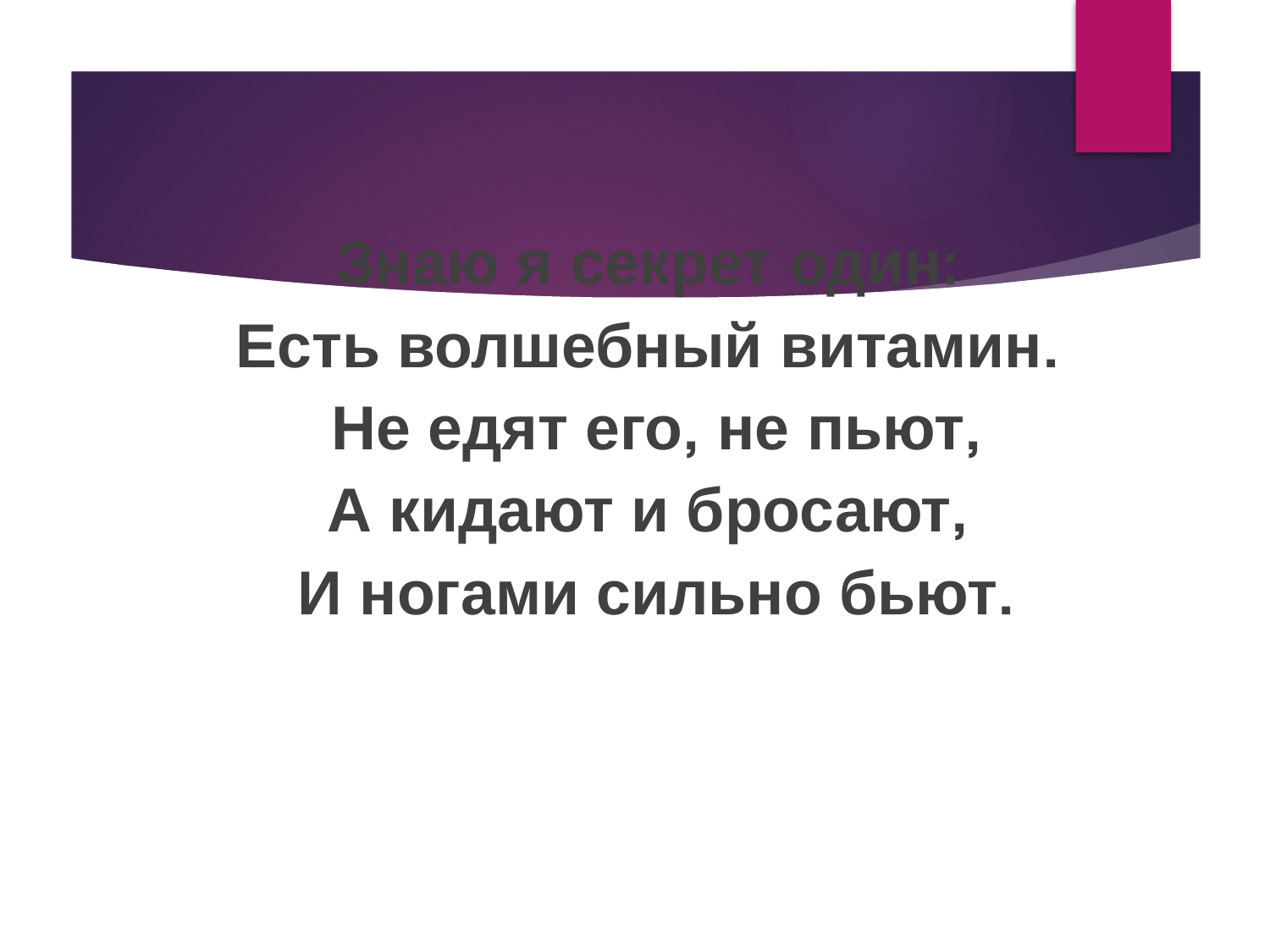

Знаю я секрет один:
Есть волшебный витамин.
Не едят его, не пьют,
А кидают и бросают,
И ногами сильно бьют.